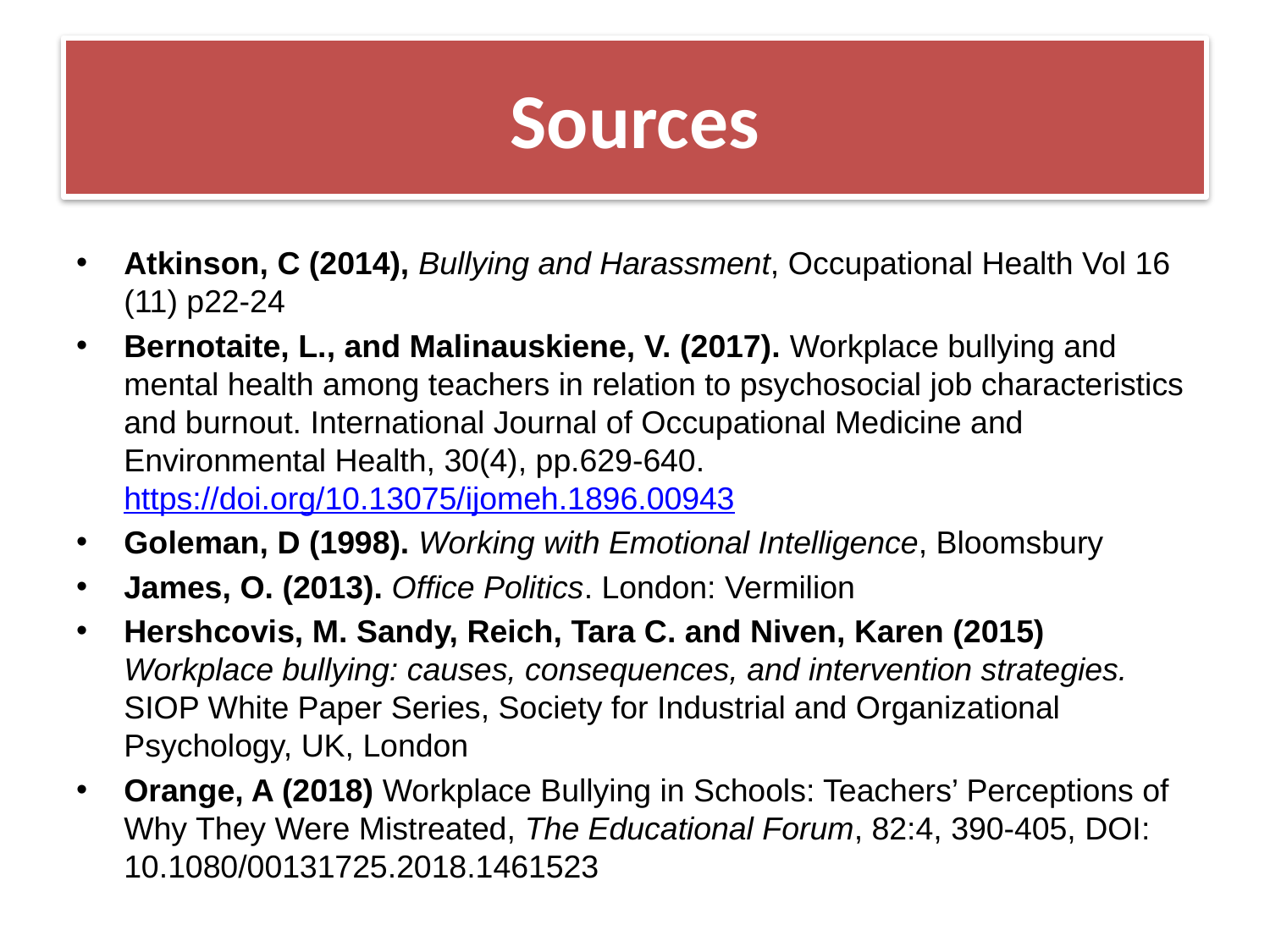

# Sources
Atkinson, C (2014), Bullying and Harassment, Occupational Health Vol 16 (11) p22-24
Bernotaite, L., and Malinauskiene, V. (2017). Workplace bullying and mental health among teachers in relation to psychosocial job characteristics and burnout. International Journal of Occupational Medicine and Environmental Health, 30(4), pp.629-640. https://doi.org/10.13075/ijomeh.1896.00943
Goleman, D (1998). Working with Emotional Intelligence, Bloomsbury
James, O. (2013). Office Politics. London: Vermilion
Hershcovis, M. Sandy, Reich, Tara C. and Niven, Karen (2015) Workplace bullying: causes, consequences, and intervention strategies. SIOP White Paper Series, Society for Industrial and Organizational Psychology, UK, London
Orange, A (2018) Workplace Bullying in Schools: Teachers’ Perceptions of Why They Were Mistreated, The Educational Forum, 82:4, 390-405, DOI: 10.1080/00131725.2018.1461523